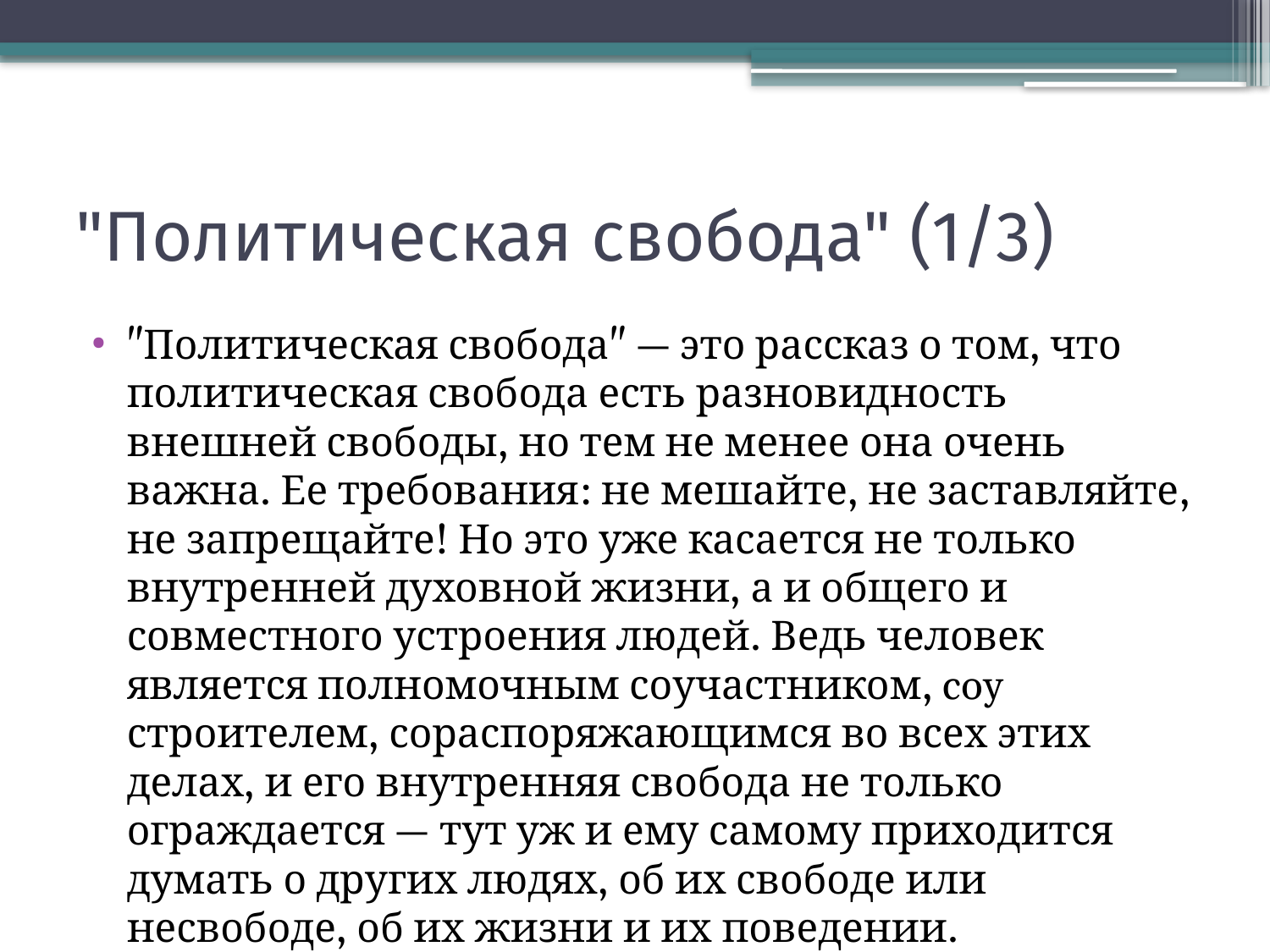

# "Политическая свобода" (1/3)
"Политическая свобода" — это рассказ о том, что политическая свобода есть разновидность внешней свободы, но тем не менее она очень важна. Ее требования: не мешайте, не заставляйте, не запрещайте! Но это уже касается не только внутренней духовной жизни, а и общего и совместного устроения людей. Ведь человек является полномочным соучастником, coy строителем, сораспоряжающимся во всех этих делах, и его внутренняя свобода не только ограждается — тут уж и ему самому приходится думать о других людях, об их свободе или несвободе, об их жизни и их поведении.